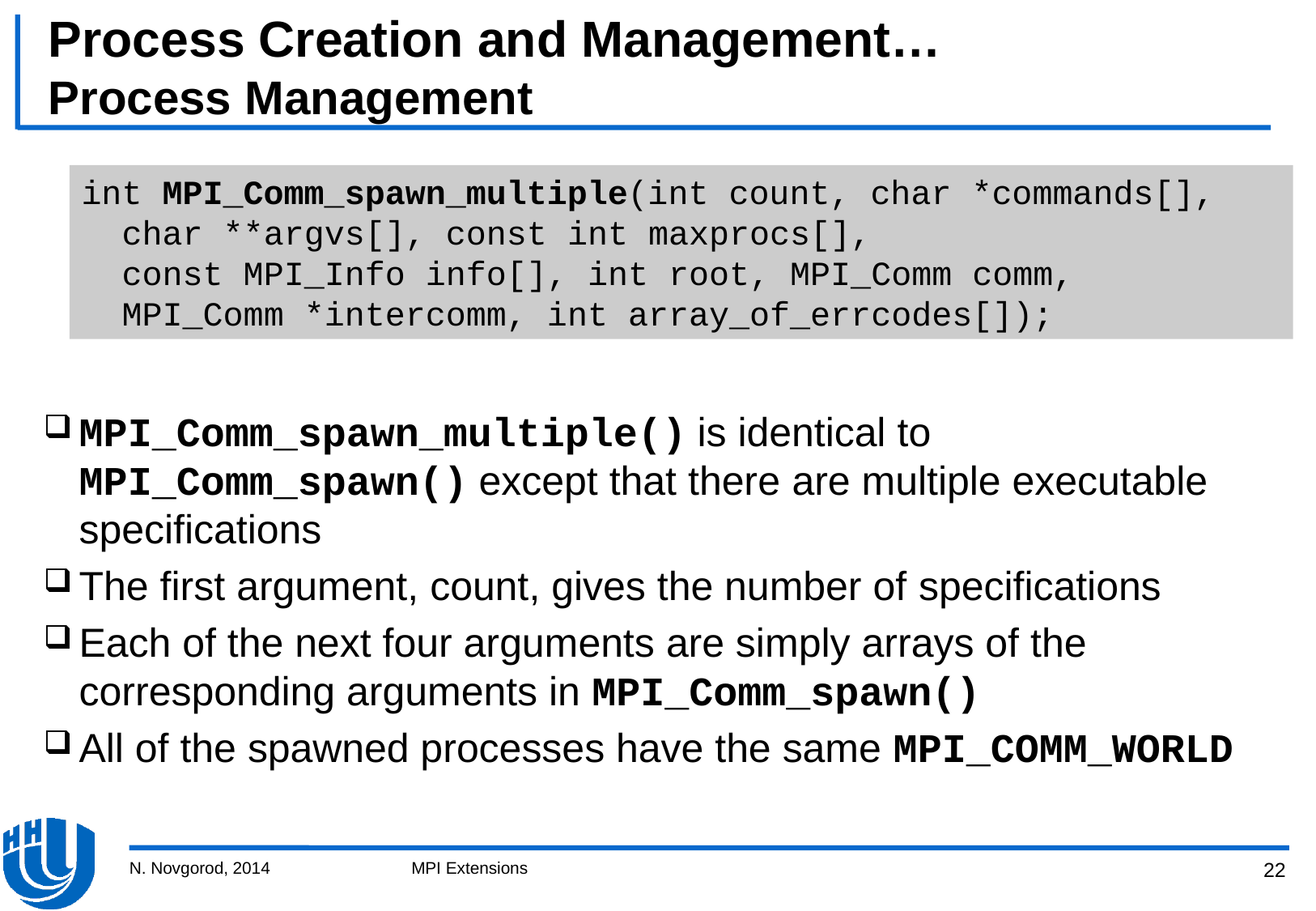

# Process Creation and Management… Process Management

MPI_Comm_spawn_multiple() is identical to MPI_Comm_spawn() except that there are multiple executable specifications
The first argument, count, gives the number of specifications
Each of the next four arguments are simply arrays of the corresponding arguments in MPI_Comm_spawn()
All of the spawned processes have the same MPI_COMM_WORLD
int MPI_Comm_spawn_multiple(int count, char *commands[],
  char **argvs[], const int maxprocs[],
  const MPI_Info info[], int root, MPI_Comm comm,
  MPI_Comm *intercomm, int array_of_errcodes[]);
N. Novgorod, 2014
MPI Extensions
22